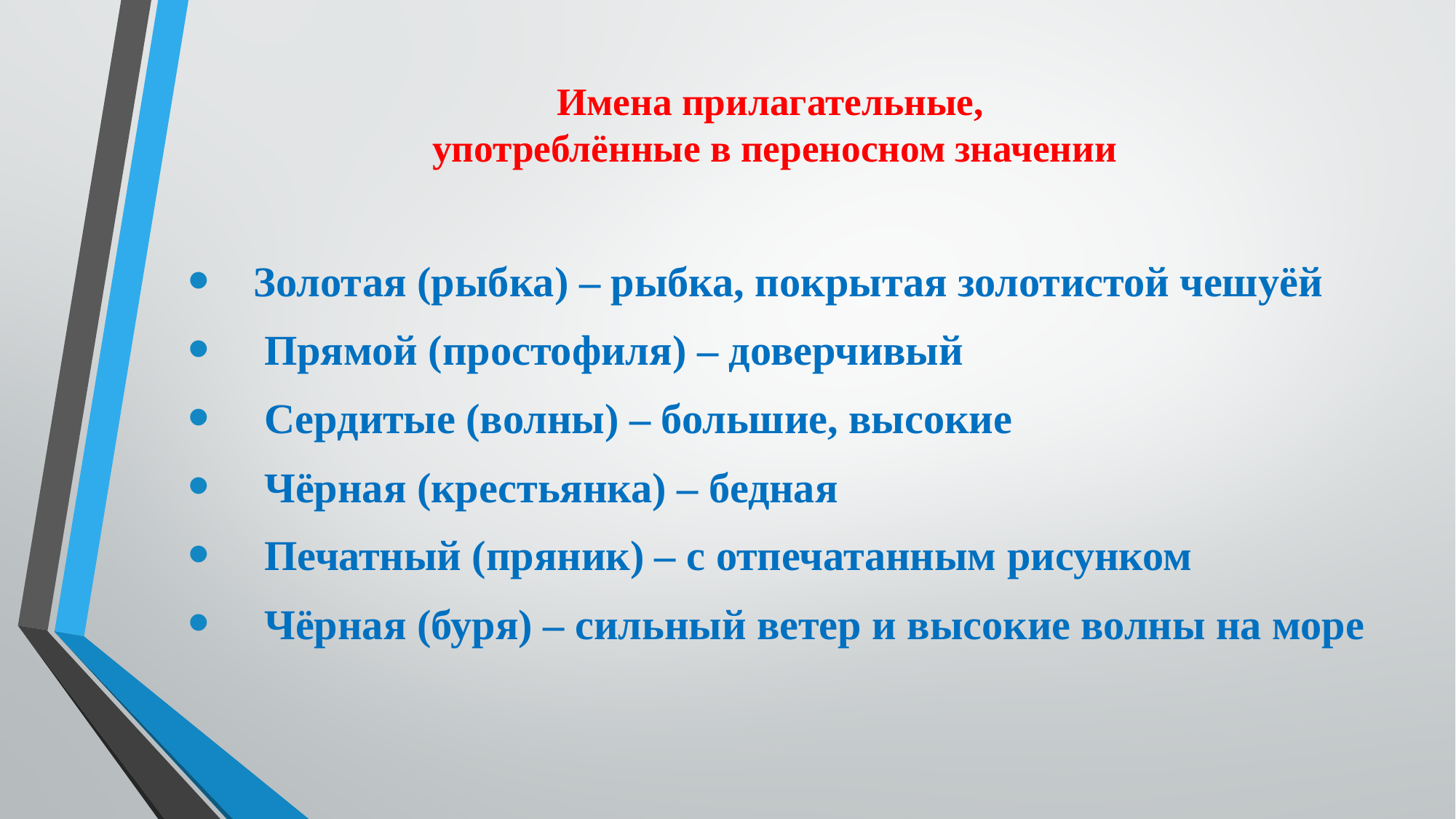

# Имена прилагательные, употреблённые в переносном значении
   Золотая (рыбка) – рыбка, покрытая золотистой чешуёй
    Прямой (простофиля) – доверчивый
    Сердитые (волны) – большие, высокие
    Чёрная (крестьянка) – бедная
    Печатный (пряник) – с отпечатанным рисунком
    Чёрная (буря) – сильный ветер и высокие волны на море